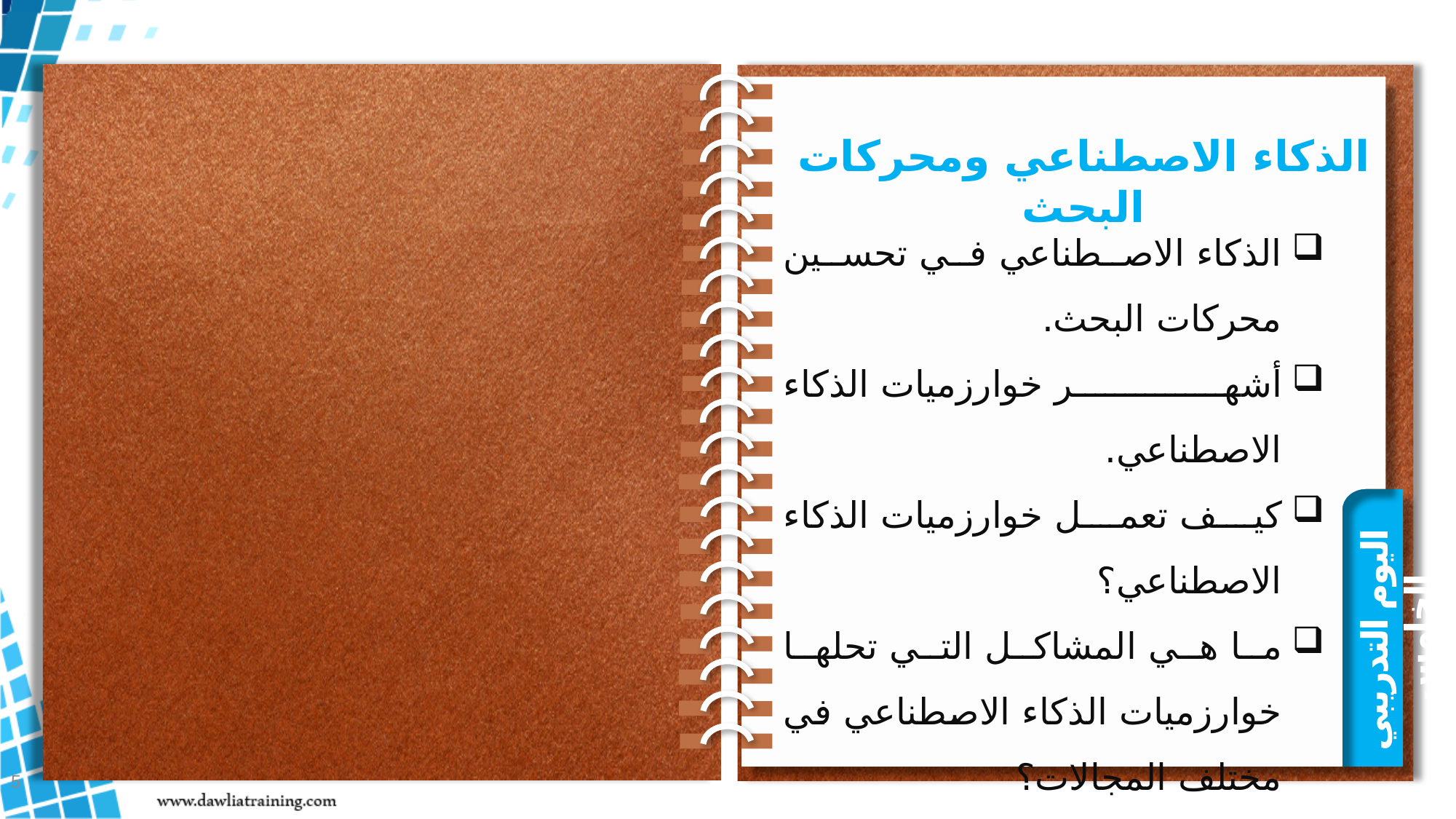

الذكاء الاصطناعي ومحركات البحث
الذكاء الاصطناعي في تحسين محركات البحث.
أشهر خوارزميات الذكاء الاصطناعي.
كيف تعمل خوارزميات الذكاء الاصطناعي؟
ما هي المشاكل التي تحلها خوارزميات الذكاء الاصطناعي في مختلف المجالات؟
الفرق بين خوارزمية Q-Learning وSarsa
اليوم التدريبي الخامس
5